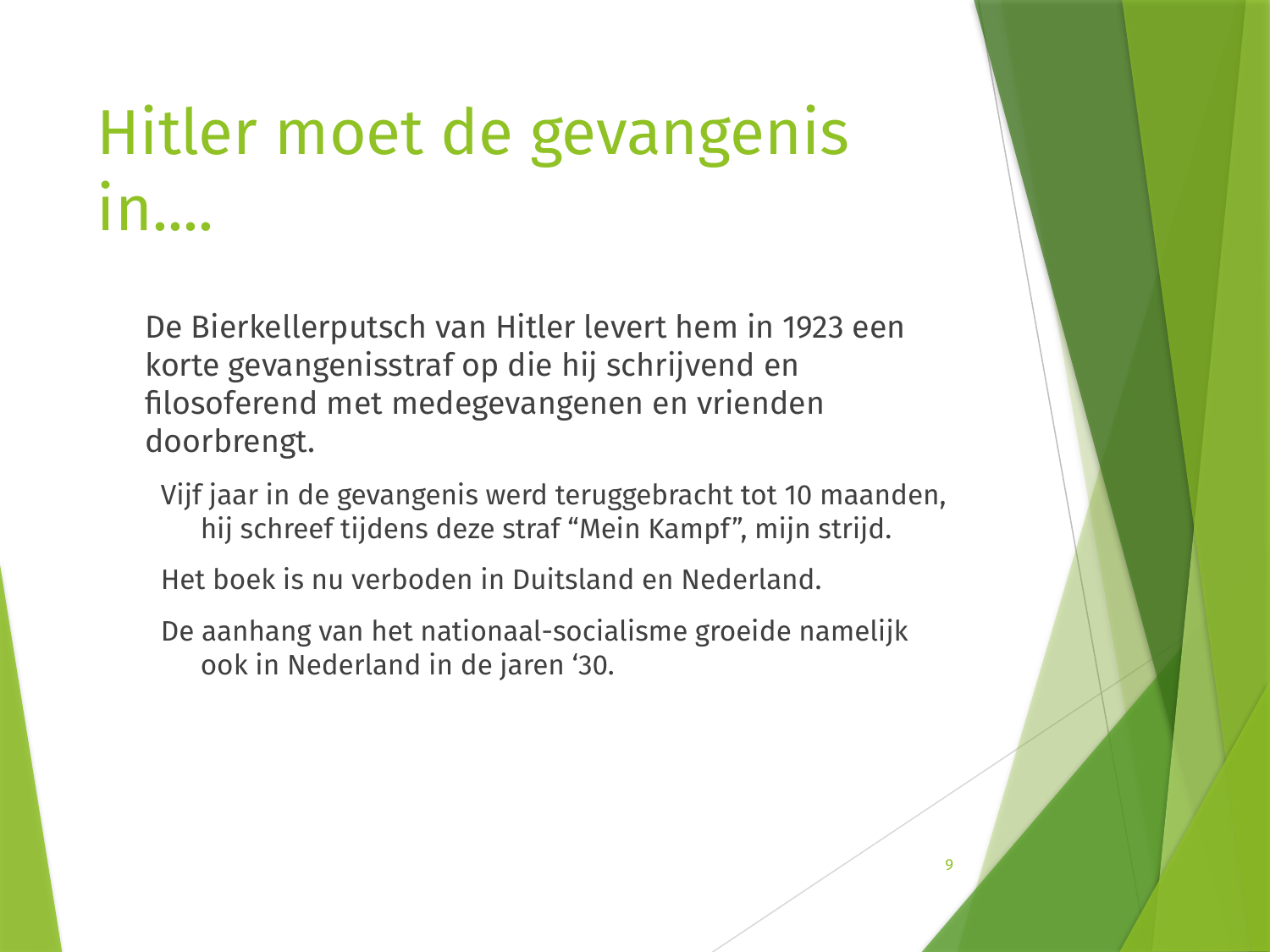

# Hitler moet de gevangenis in....
	De Bierkellerputsch van Hitler levert hem in 1923 een korte gevangenisstraf op die hij schrijvend en filosoferend met medegevangenen en vrienden doorbrengt.
Vijf jaar in de gevangenis werd teruggebracht tot 10 maanden, hij schreef tijdens deze straf “Mein Kampf”, mijn strijd.
Het boek is nu verboden in Duitsland en Nederland.
De aanhang van het nationaal-socialisme groeide namelijk ook in Nederland in de jaren ‘30.

9